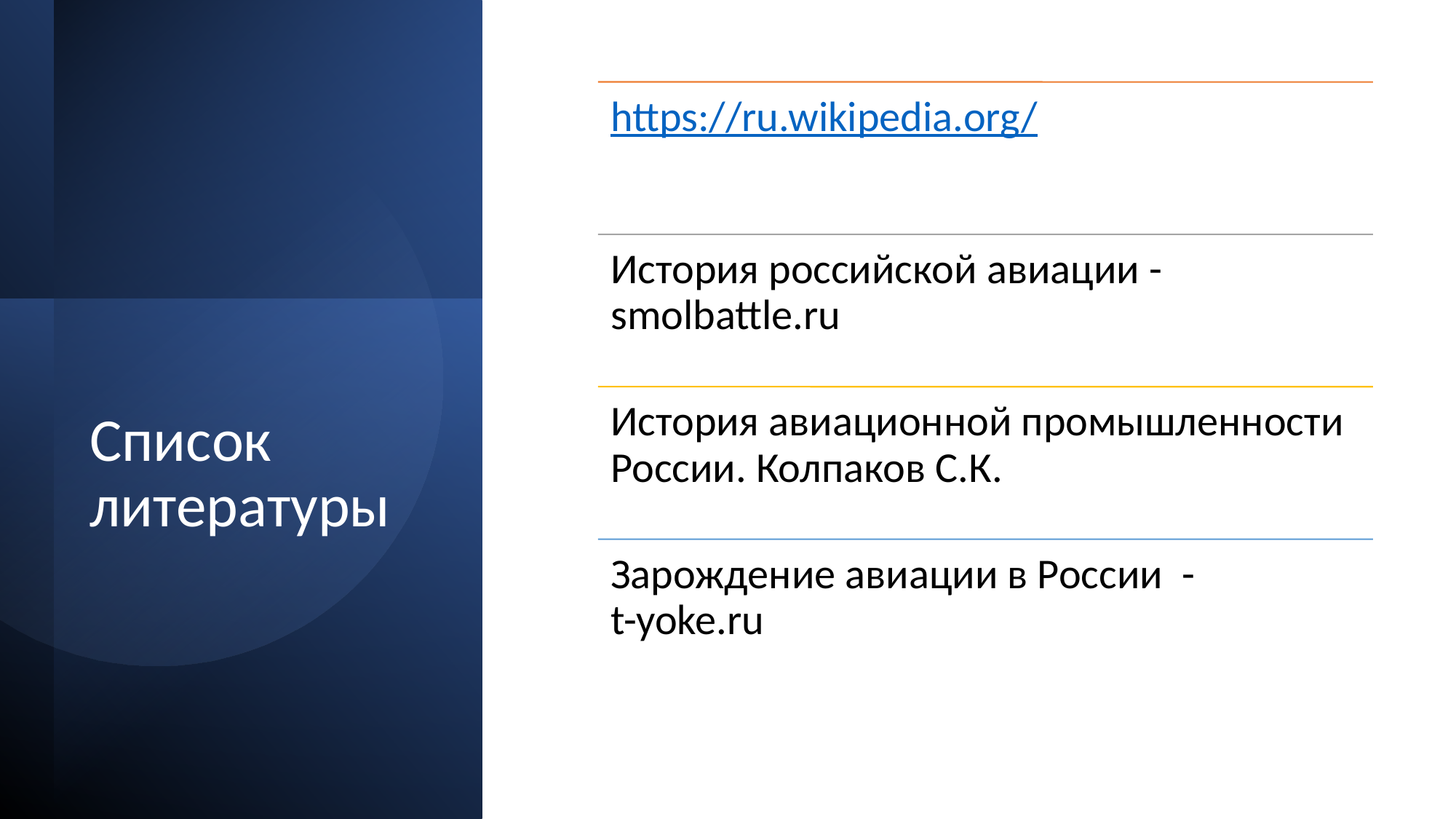

https://ru.wikipedia.org/
История российской авиации -              smolbattle.ru
История авиационной промышленности России. Колпаков С.К.
Зарождение авиации в России  -                t-yoke.ru

# Список литературы